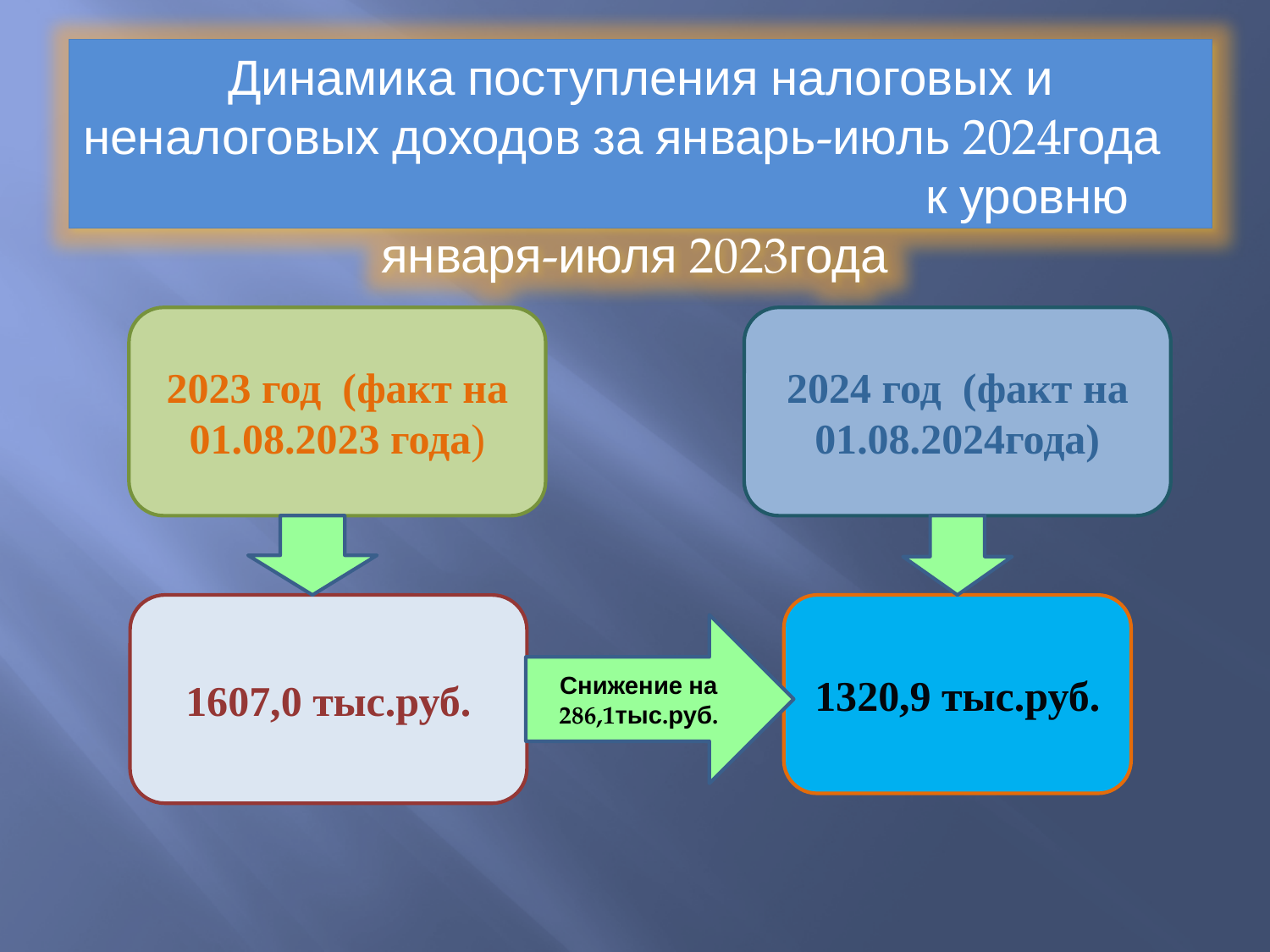

Динамика поступления налоговых и неналоговых доходов за январь-июль 2024года                                                                   к уровню января-июля 2023года
2023 год  (факт на 01.08.2023 года)
2024 год  (факт на 01.08.2024года)

1320,9 тыс.руб.
1607,0 тыс.руб.
Снижение на 286,1тыс.руб.